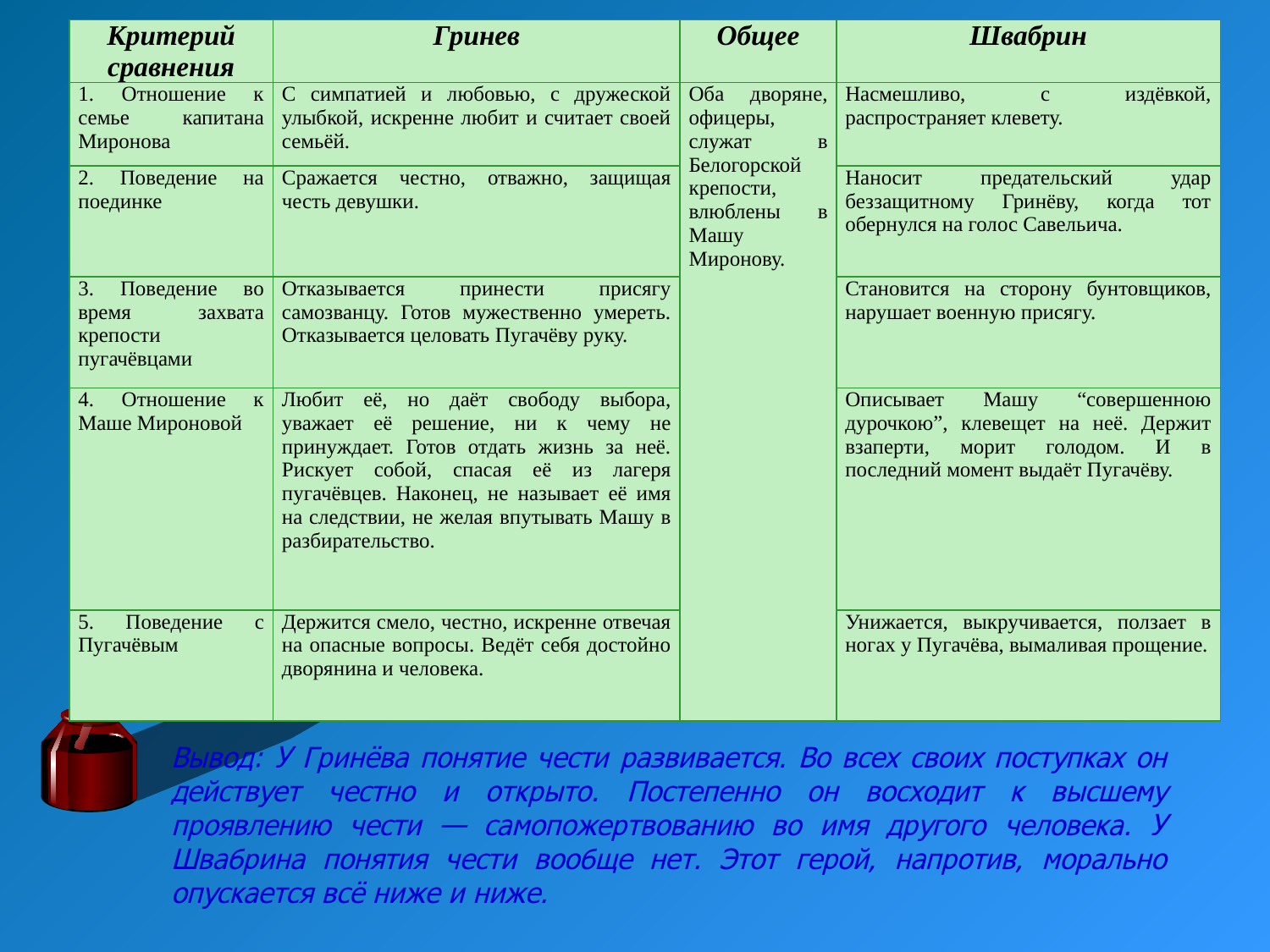

| Критерий сравнения | Гринев | Общее | Швабрин |
| --- | --- | --- | --- |
| 1. Отношение к семье капитана Миронова | С симпатией и любовью, с дружеской улыбкой, искренне любит и считает своей семьёй. | Оба дворяне, офицеры, служат в Белогорской крепости, влюблены в Машу Миронову. | Насмешливо, с издёвкой, распространяет клевету. |
| 2. Поведение на поединке | Сражается честно, отважно, защищая честь девушки. |  | Наносит предательский удар беззащитному Гринёву, когда тот обернулся на голос Савельича. |
| 3. Поведение во время захвата крепости пугачёвцами | Отказывается принести присягу самозванцу. Готов мужественно умереть. Отказывается целовать Пугачёву руку. |  | Становится на сторону бунтовщиков, нарушает военную присягу. |
| 4. Отношение к Маше Мироновой | Любит её, но даёт свободу выбора, уважает её решение, ни к чему не принуждает. Готов отдать жизнь за неё. Рискует собой, спасая её из лагеря пугачёвцев. Наконец, не называет её имя на следствии, не желая впутывать Машу в разбирательство. |  | Описывает Машу “совершенною дурочкою”, клевещет на неё. Держит взаперти, морит голодом. И в последний момент выдаёт Пугачёву. |
| 5. Поведение с Пугачёвым | Держится смело, честно, искренне отвечая на опасные вопросы. Ведёт себя достойно дворянина и человека. |  | Унижается, выкручивается, ползает в ногах у Пугачёва, вымаливая прощение. |
Вывод: У Гринёва понятие чести развивается. Во всех своих поступках он действует честно и открыто. Постепенно он восходит к высшему проявлению чести — самопожертвованию во имя другого человека. У Швабрина понятия чести вообще нет. Этот герой, напротив, морально опускается всё ниже и ниже.